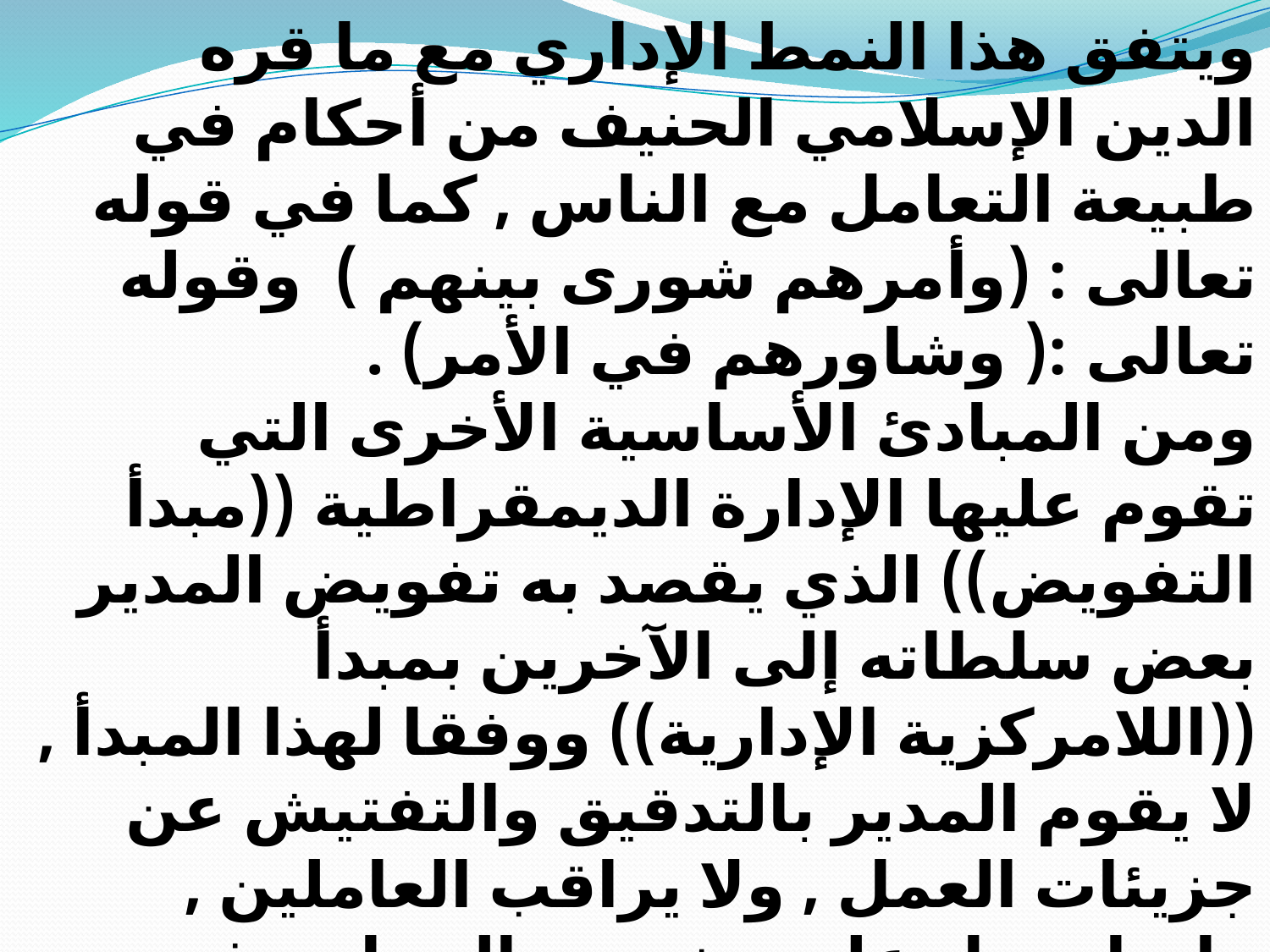

ويتفق هذا النمط الإداري مع ما قره الدين الإسلامي الحنيف من أحكام في طبيعة التعامل مع الناس , كما في قوله تعالى : (وأمرهم شورى بينهم )  وقوله تعالى :( وشاورهم في الأمر) .
ومن المبادئ الأساسية الأخرى التي تقوم عليها الإدارة الديمقراطية ((مبدأ التفويض)) الذي يقصد به تفويض المدير بعض سلطاته إلى الآخرين بمبدأ ((اللامركزية الإدارية)) ووفقا لهذا المبدأ , لا يقوم المدير بالتدقيق والتفتيش عن جزيئات العمل , ولا يراقب العاملين , وإنما يعمل على بث روح الحماس في نفوسهم , وتشجيعهم على المبادرة وإبداء الرأي . والمدير بعمله هذا يساعد العاملين ويوجههم لتحقيق الأهداف التربوية .